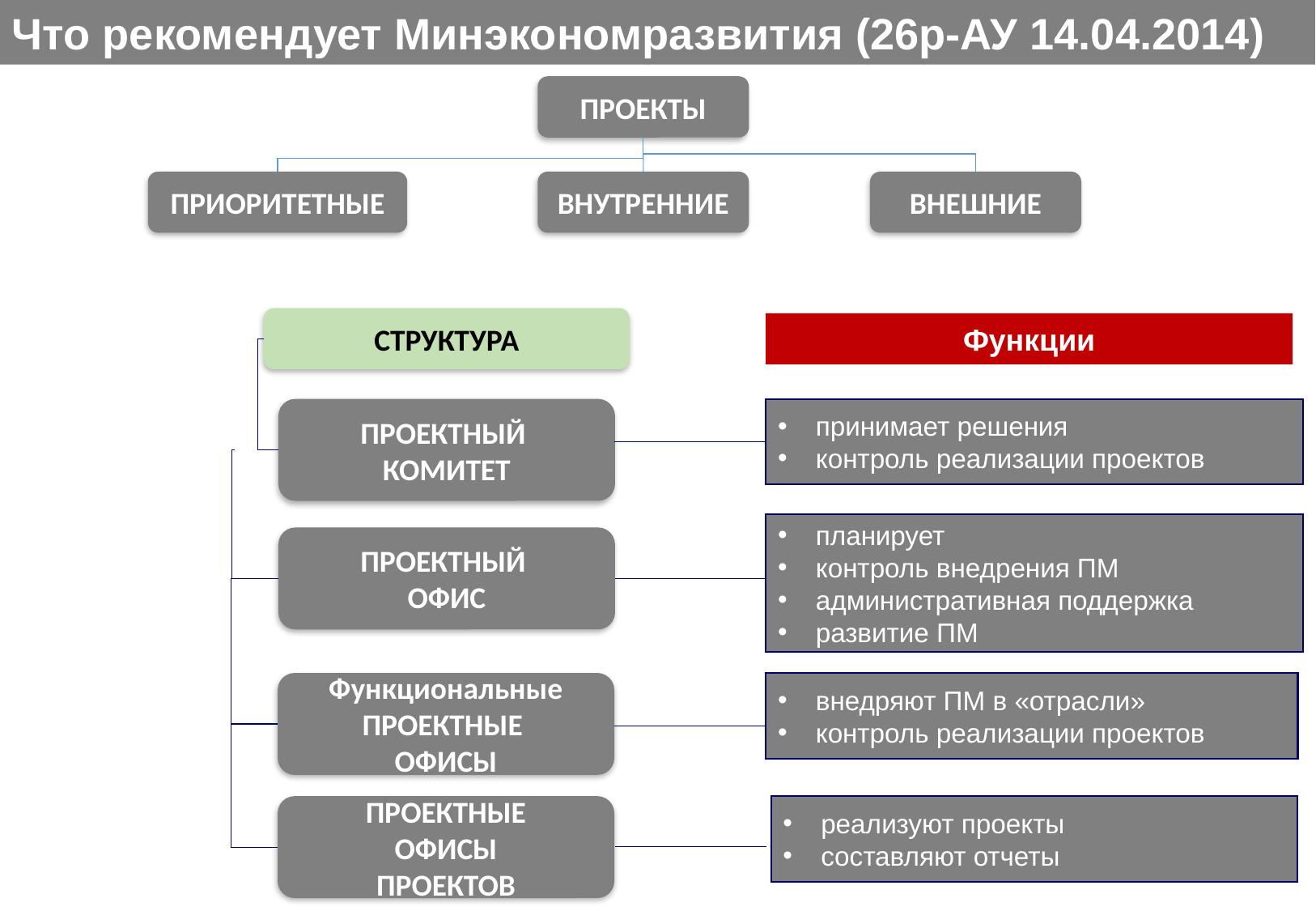

Что рекомендует Минэкономразвития (26р-АУ 14.04.2014)
ПРОЕКТЫ
ПРИОРИТЕТНЫЕ
ВНУТРЕННИЕ
ВНЕШНИЕ
СТРУКТУРА
Функции
ПРОЕКТНЫЙ
КОМИТЕТ
принимает решения
контроль реализации проектов
планирует
контроль внедрения ПМ
административная поддержка
развитие ПМ
ПРОЕКТНЫЙ
ОФИС
Функциональные ПРОЕКТНЫЕ
ОФИСЫ
внедряют ПМ в «отрасли»
контроль реализации проектов
 ПРОЕКТНЫЕ
ОФИСЫ
ПРОЕКТОВ
реализуют проекты
составляют отчеты